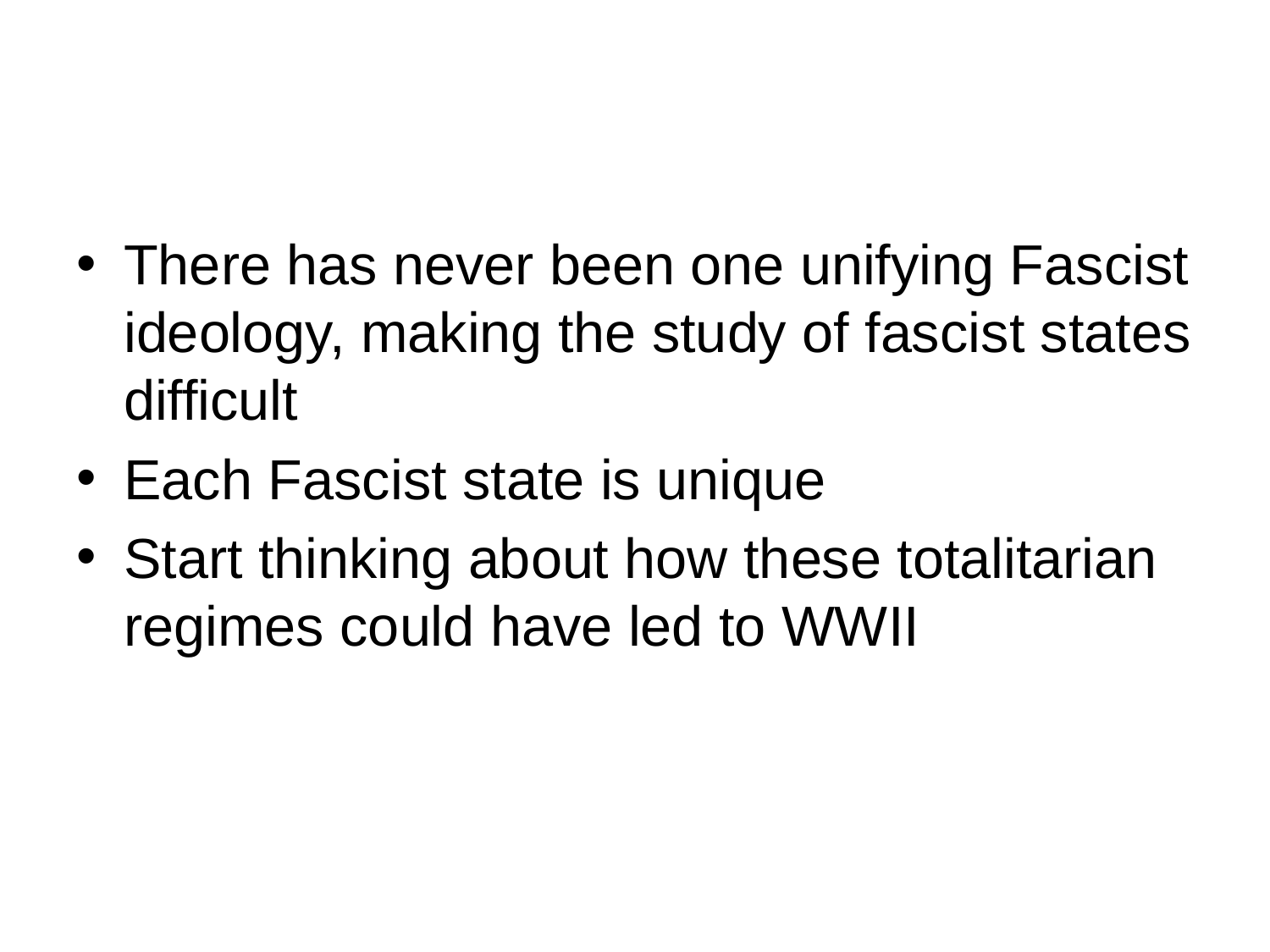

#
There has never been one unifying Fascist ideology, making the study of fascist states difficult
Each Fascist state is unique
Start thinking about how these totalitarian regimes could have led to WWII